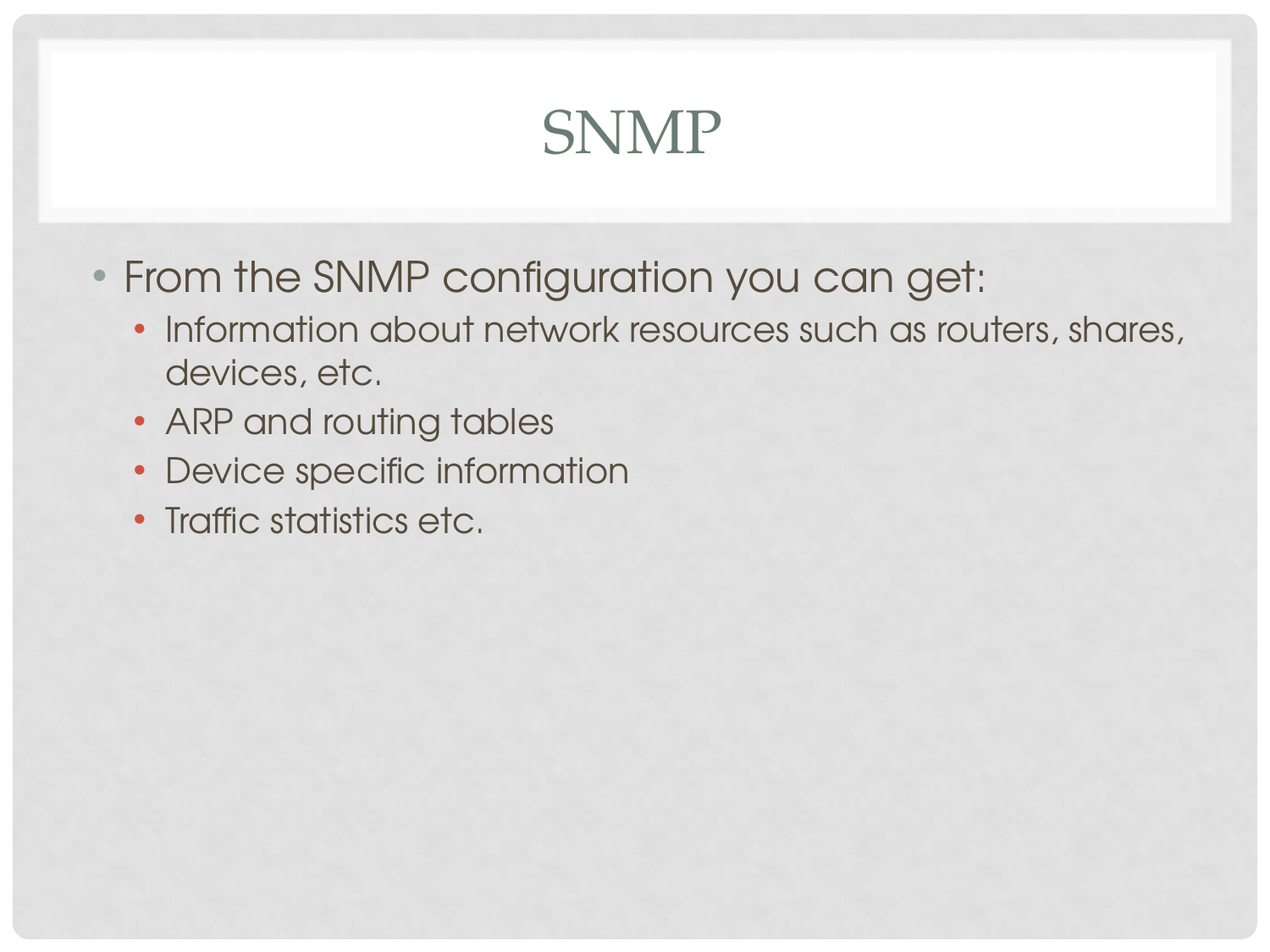

# snmp
From the SNMP configuration you can get:
Information about network resources such as routers, shares, devices, etc.
ARP and routing tables
Device specific information
Traffic statistics etc.